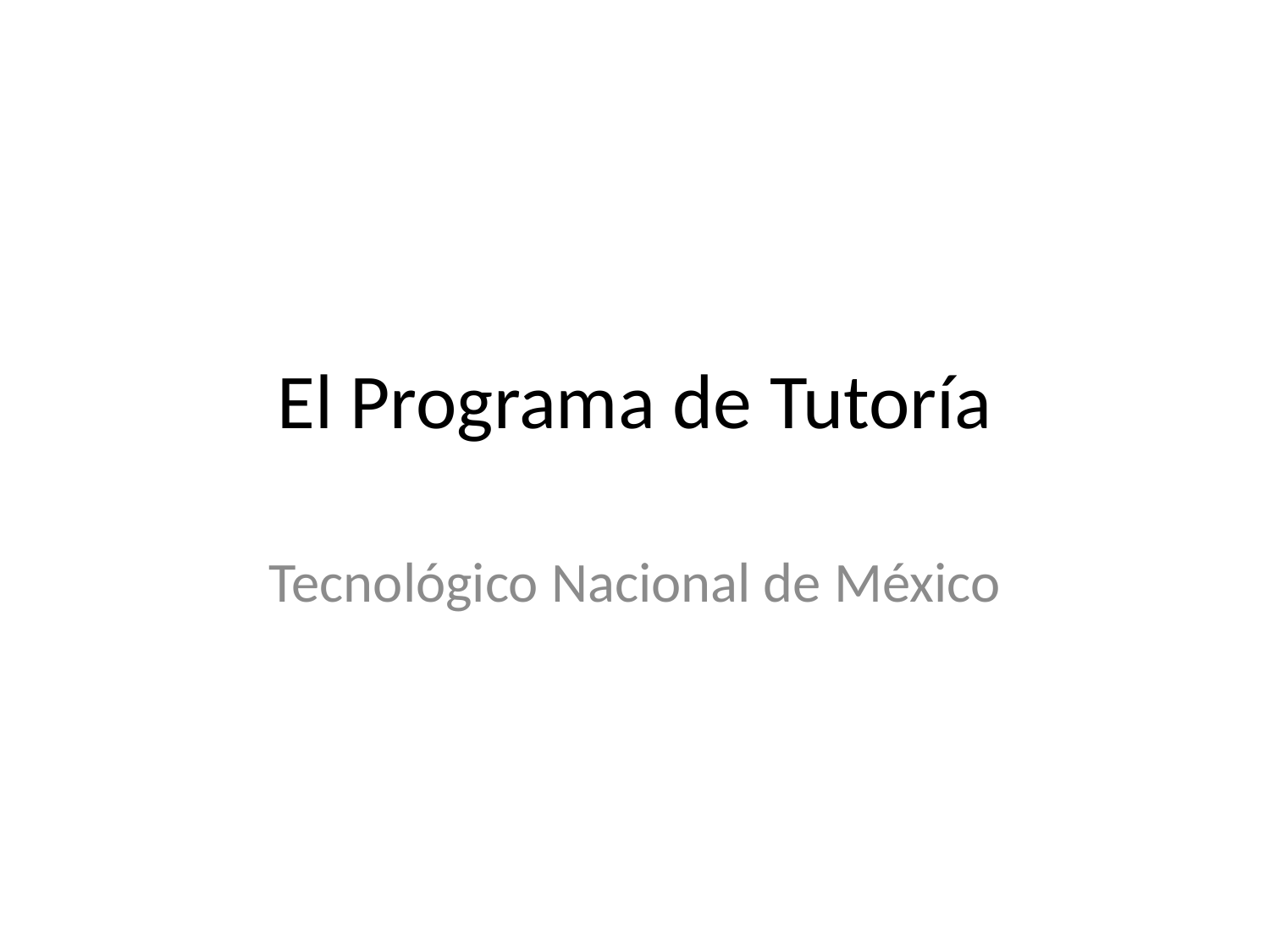

# El Programa de Tutoría
Tecnológico Nacional de México